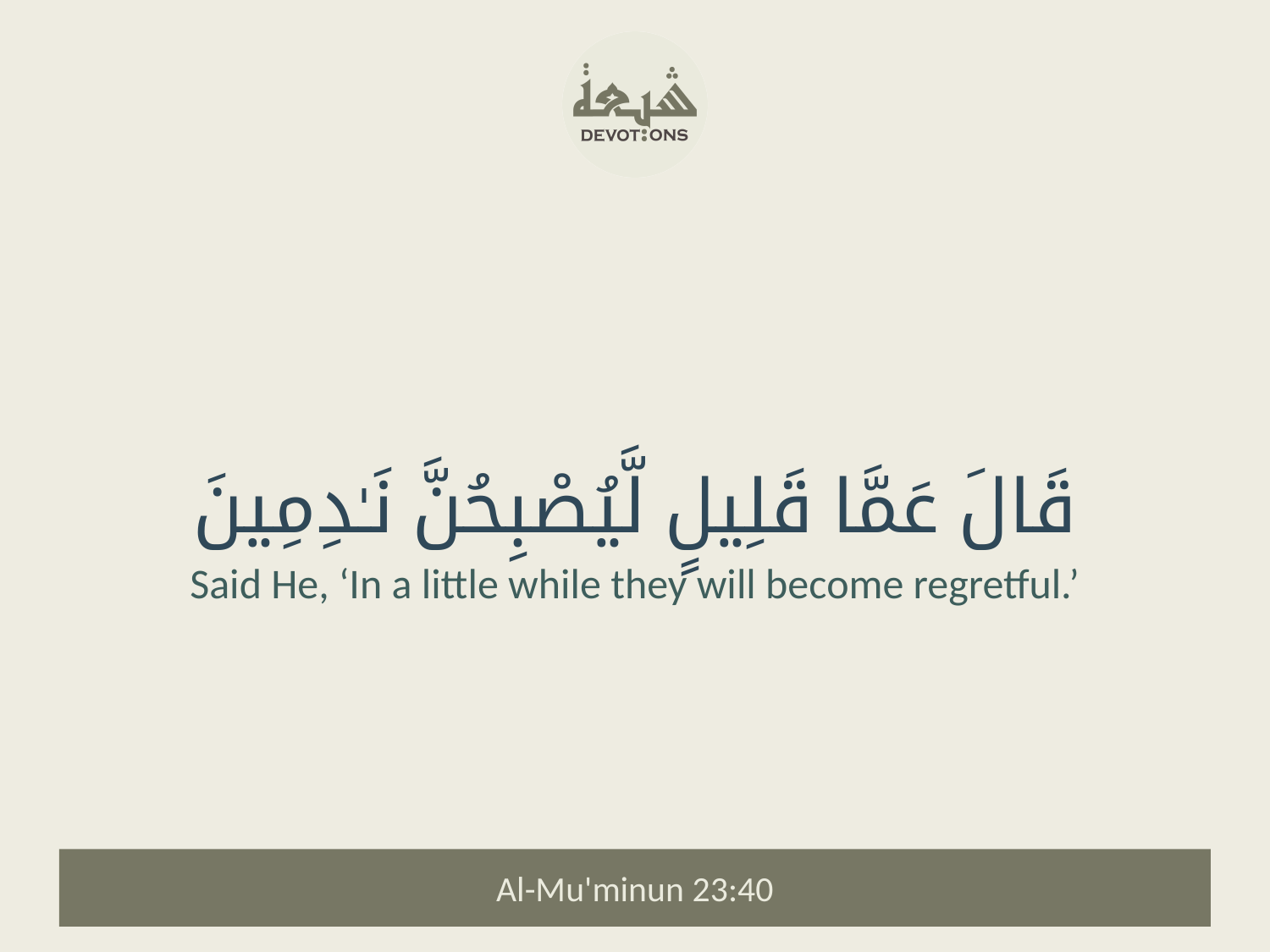

قَالَ عَمَّا قَلِيلٍ لَّيُصْبِحُنَّ نَـٰدِمِينَ
Said He, ‘In a little while they will become regretful.’
Al-Mu'minun 23:40